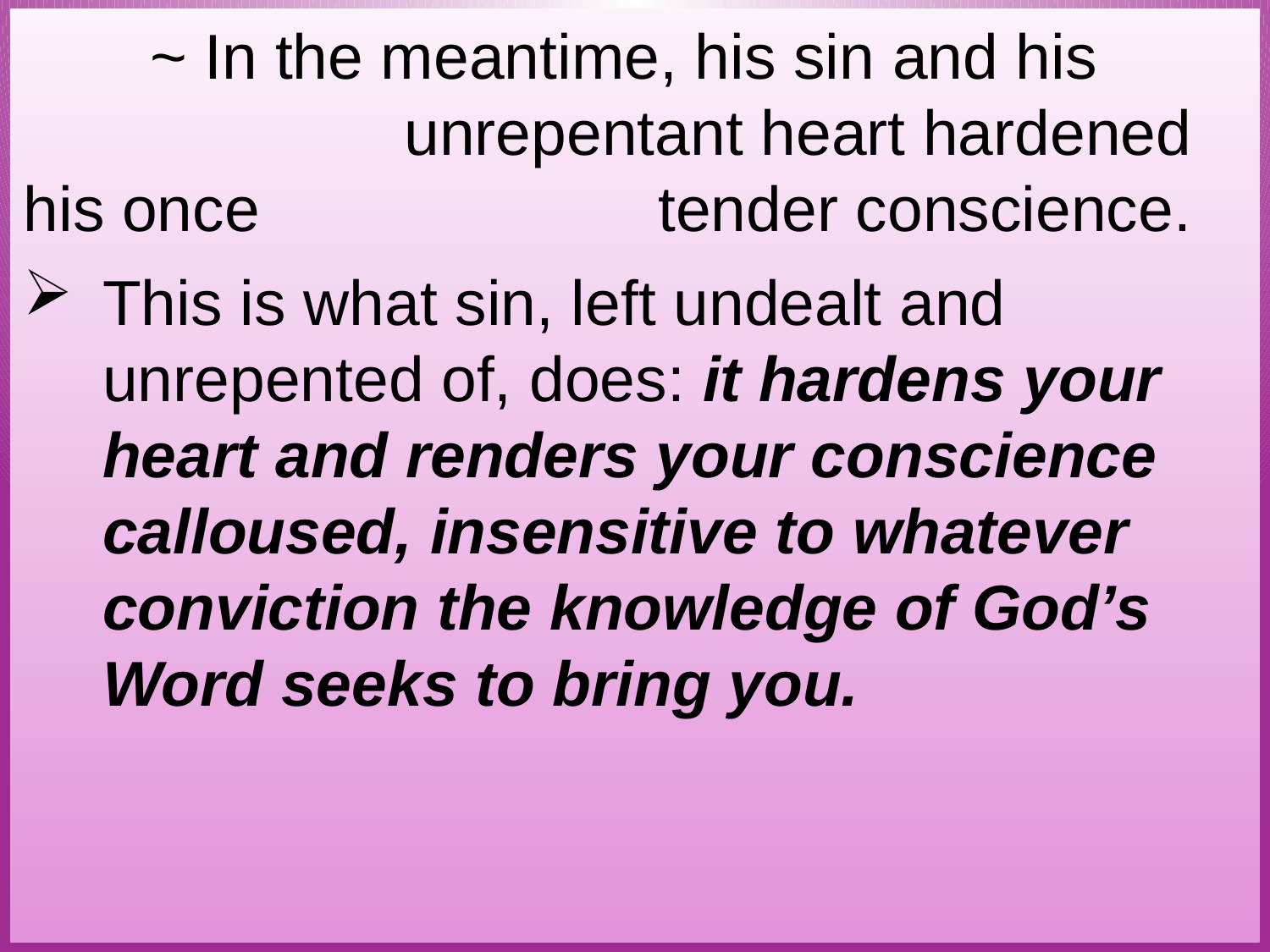

~ In the meantime, his sin and his 				unrepentant heart hardened his once 			tender conscience.
This is what sin, left undealt and unrepented of, does: it hardens your heart and renders your conscience calloused, insensitive to whatever conviction the knowledge of God’s Word seeks to bring you.